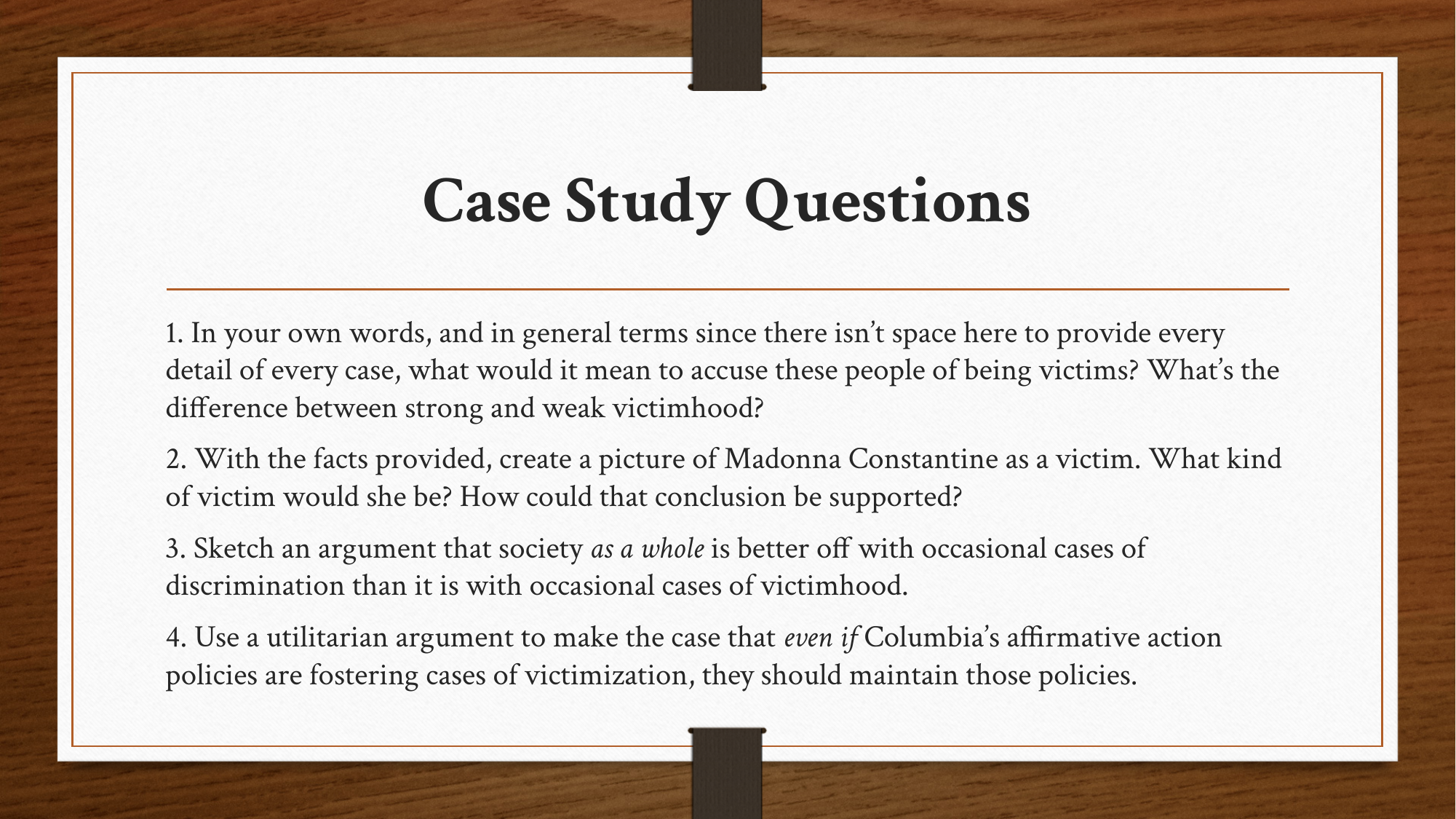

# Case Study Questions
1. In your own words, and in general terms since there isn’t space here to provide every detail of every case, what would it mean to accuse these people of being victims? What’s the difference between strong and weak victimhood?
2. With the facts provided, create a picture of Madonna Constantine as a victim. What kind of victim would she be? How could that conclusion be supported?
3. Sketch an argument that society as a whole is better off with occasional cases of discrimination than it is with occasional cases of victimhood.
4. Use a utilitarian argument to make the case that even if Columbia’s affirmative action policies are fostering cases of victimization, they should maintain those policies.